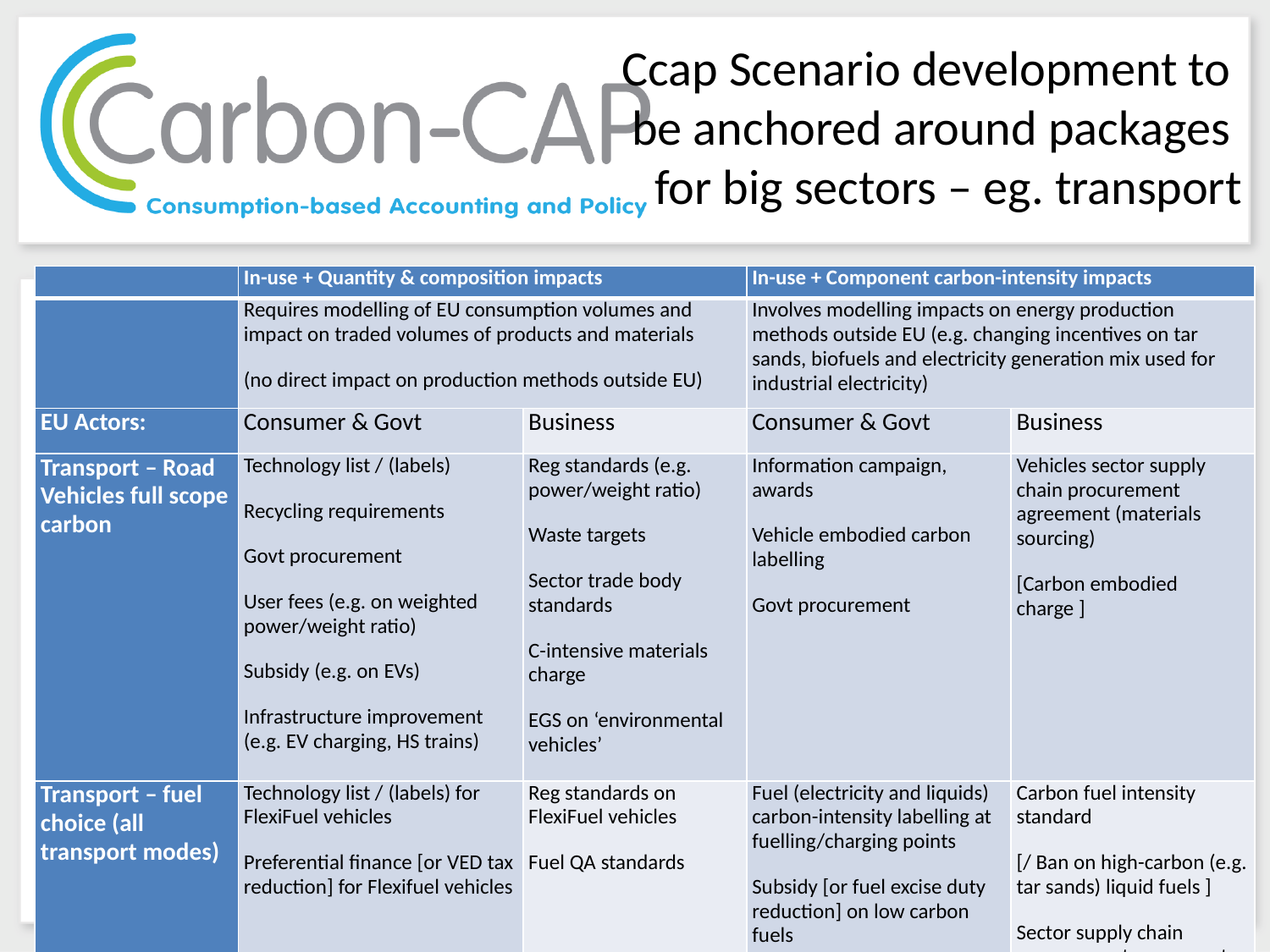

# Ccap Scenario development to be anchored around packages for big sectors – eg. transport
|  | In-use + Quantity & composition impacts |  | In-use + Component carbon-intensity impacts |  |
| --- | --- | --- | --- | --- |
|  | Requires modelling of EU consumption volumes and impact on traded volumes of products and materials (no direct impact on production methods outside EU) |  | Involves modelling impacts on energy production methods outside EU (e.g. changing incentives on tar sands, biofuels and electricity generation mix used for industrial electricity) |  |
| EU Actors: | Consumer & Govt | Business | Consumer & Govt | Business |
| Transport – Road Vehicles full scope carbon | Technology list / (labels) Recycling requirements Govt procurement User fees (e.g. on weighted power/weight ratio) Subsidy (e.g. on EVs) Infrastructure improvement (e.g. EV charging, HS trains) | Reg standards (e.g. power/weight ratio) Waste targets Sector trade body standards C-intensive materials charge EGS on ‘environmental vehicles’ | Information campaign, awards Vehicle embodied carbon labelling Govt procurement | Vehicles sector supply chain procurement agreement (materials sourcing) [Carbon embodied charge ] |
| Transport – fuel choice (all transport modes) | Technology list / (labels) for FlexiFuel vehicles Preferential finance [or VED tax reduction] for Flexifuel vehicles | Reg standards on FlexiFuel vehicles Fuel QA standards | Fuel (electricity and liquids) carbon-intensity labelling at fuelling/charging points Subsidy [or fuel excise duty reduction] on low carbon fuels Information / award campaigns including ‘low carbon airlines’ | Carbon fuel intensity standard [/ Ban on high-carbon (e.g. tar sands) liquid fuels ] Sector supply chain procurement agreement (biofuel volume & source) [Carbon embodied charge ] |